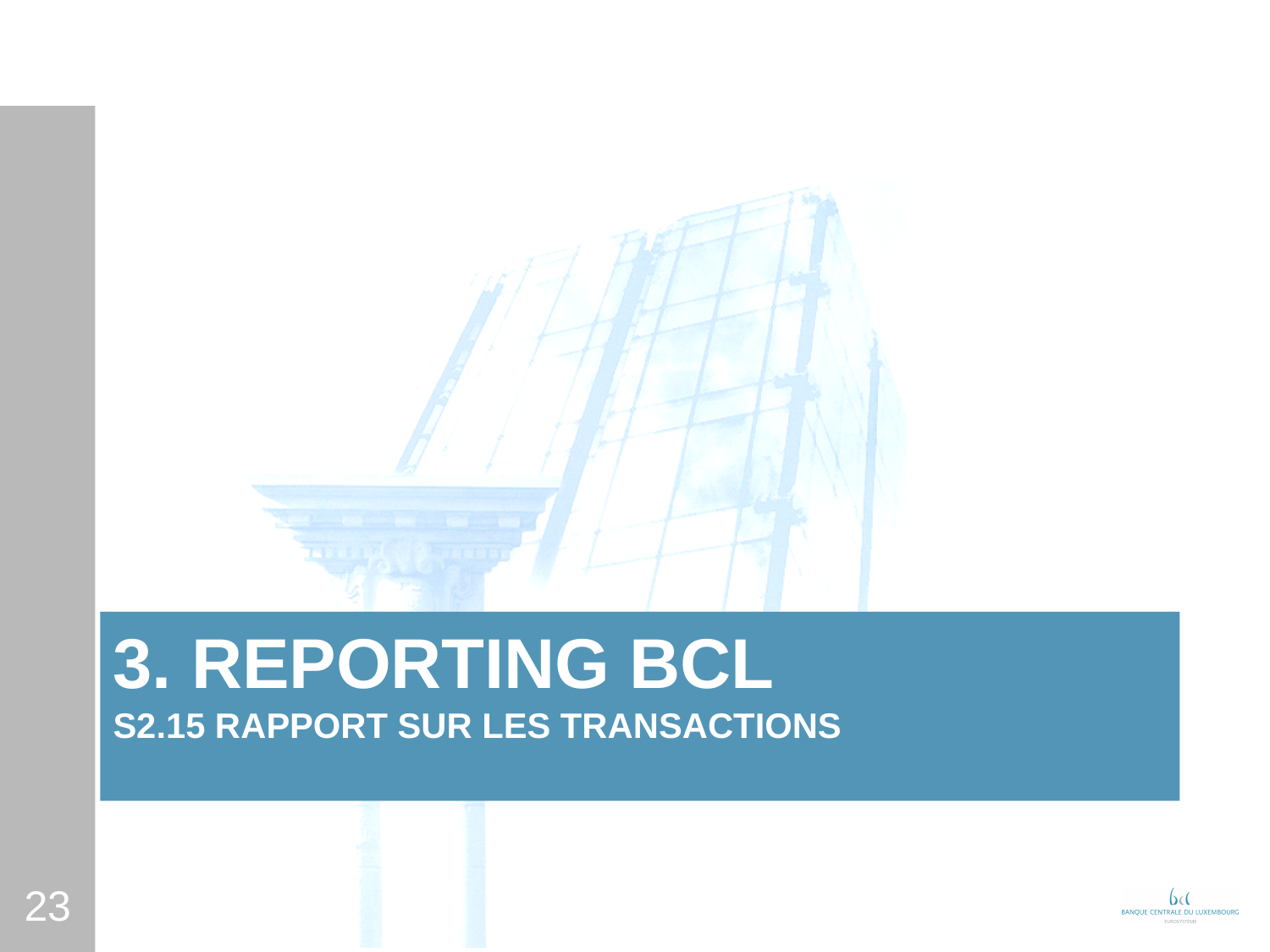

# 3. Reporting bcl S2.15 Rapport sur les transactions
23